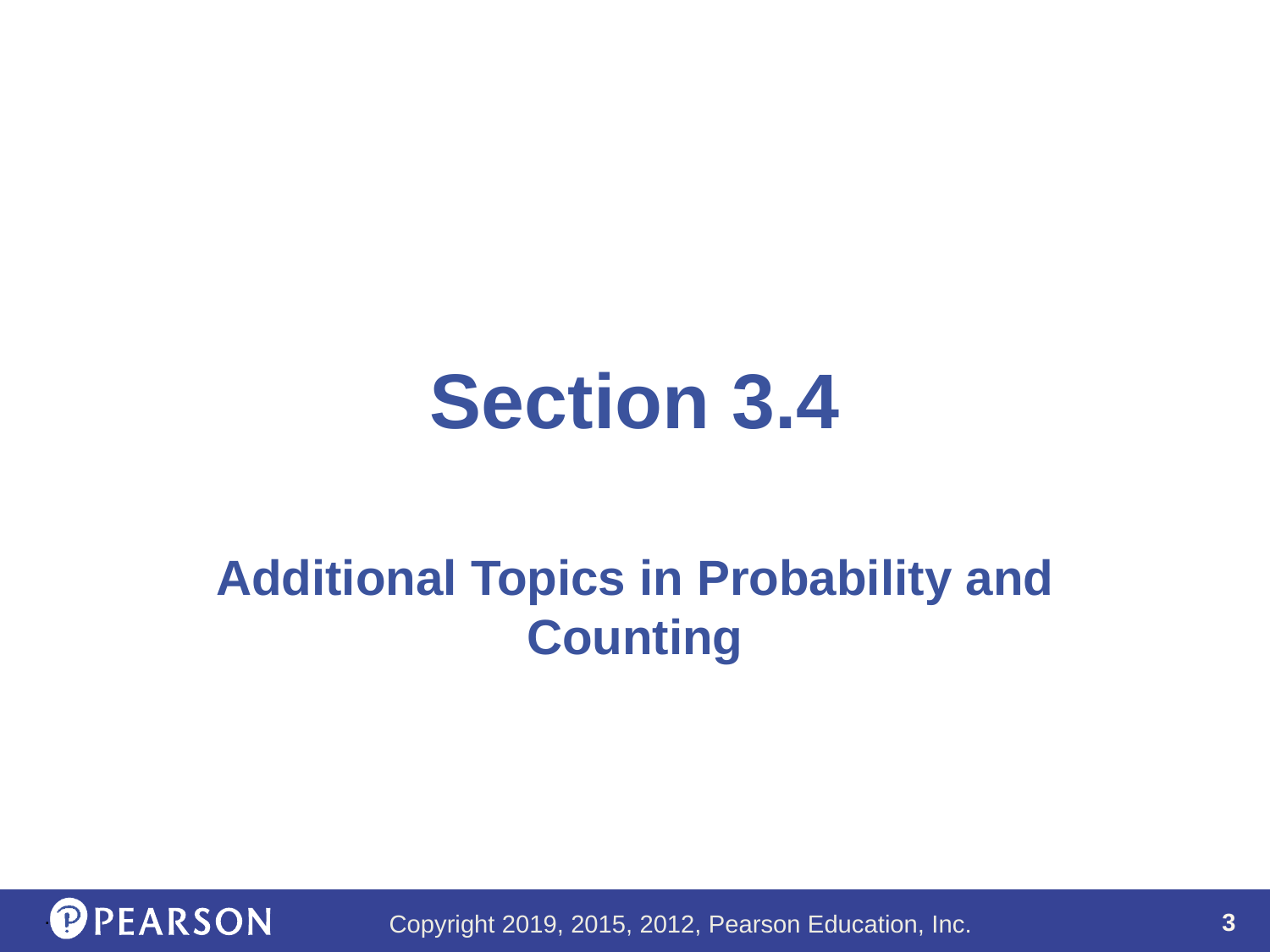

# Section 3.4
Additional Topics in Probability and Counting
.